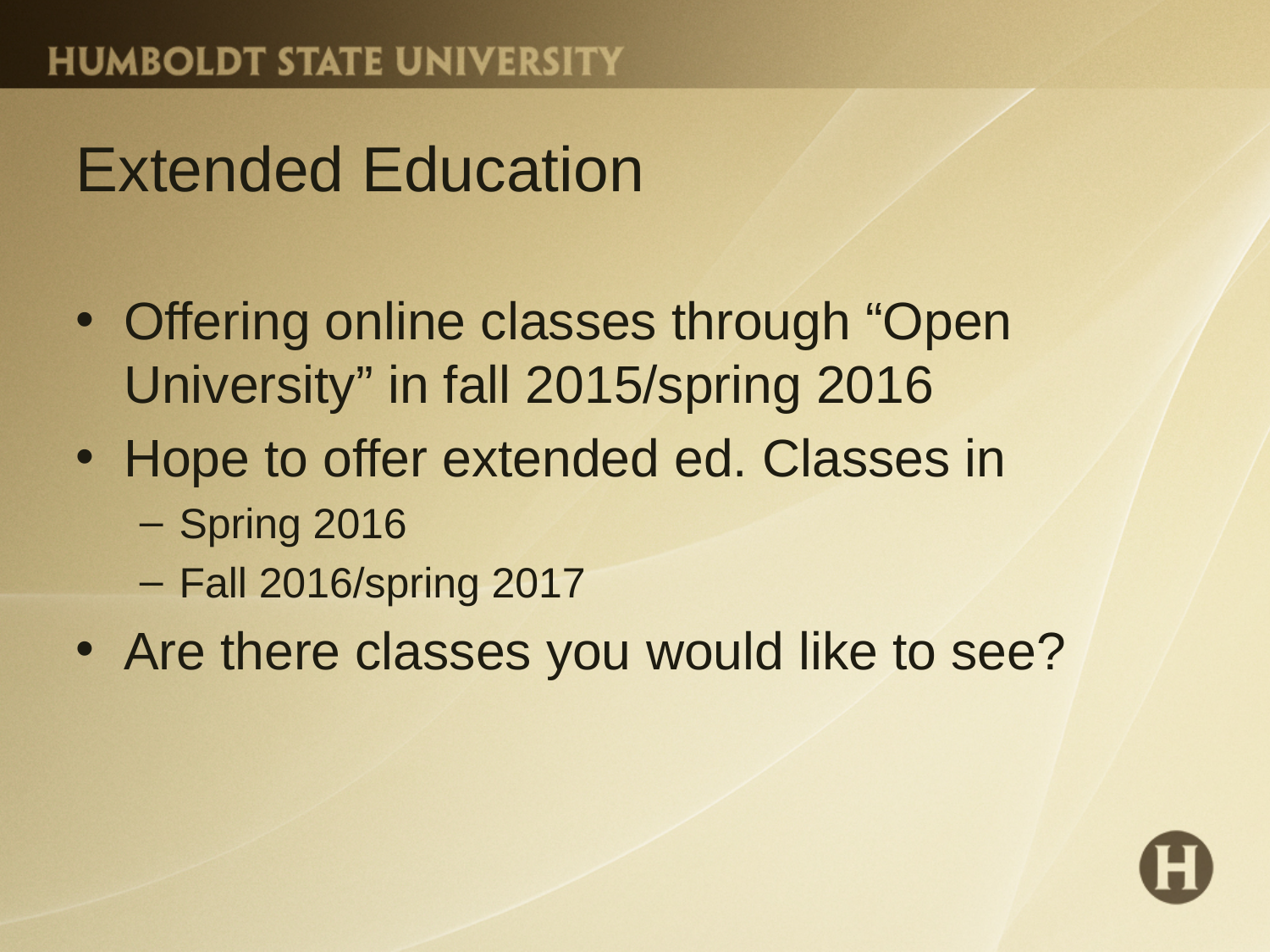

# Extended Education
Offering online classes through “Open University” in fall 2015/spring 2016
Hope to offer extended ed. Classes in
Spring 2016
Fall 2016/spring 2017
Are there classes you would like to see?